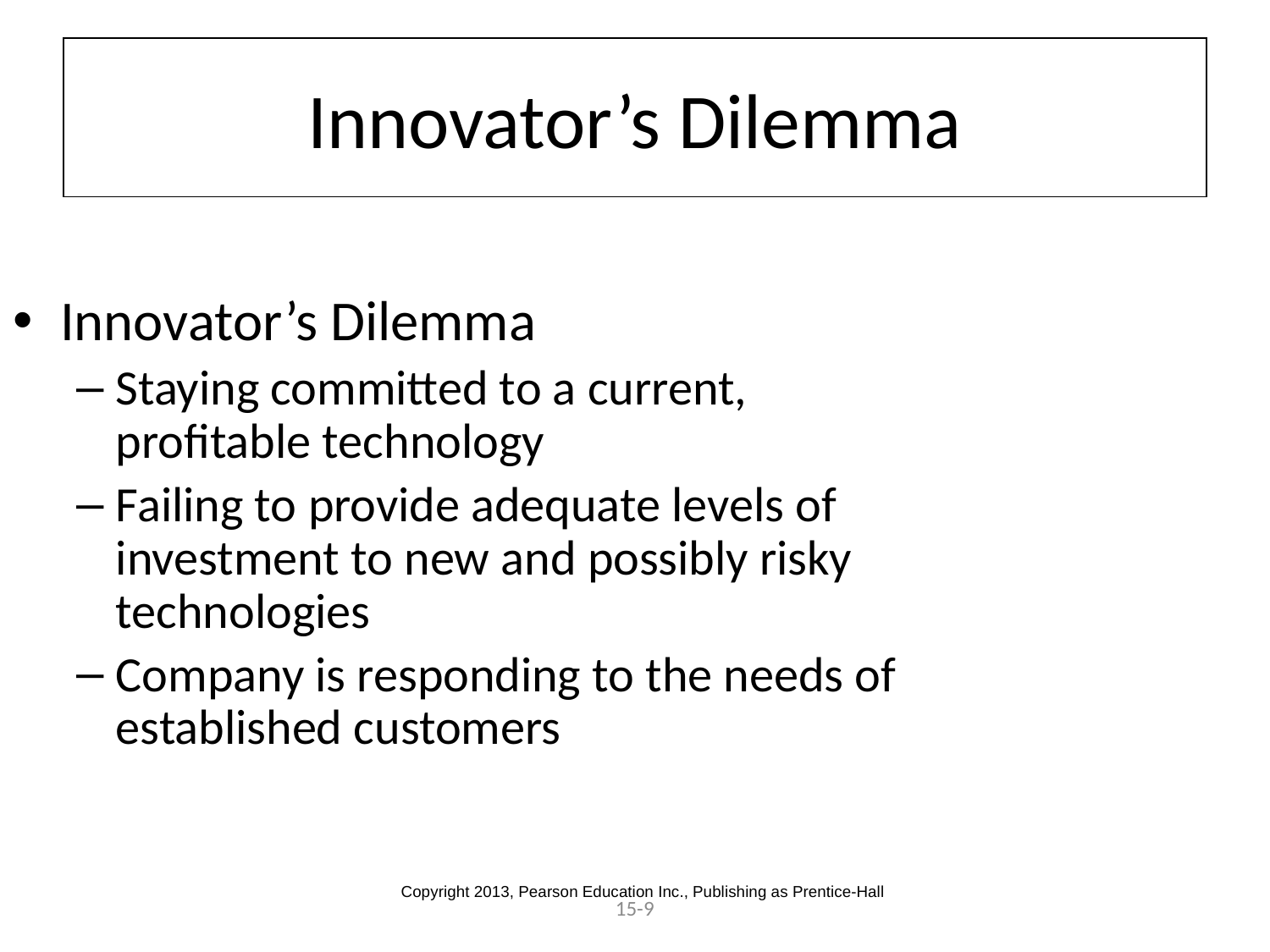

# Innovator’s Dilemma
Innovator’s Dilemma
Staying committed to a current, profitable technology
Failing to provide adequate levels of investment to new and possibly risky technologies
Company is responding to the needs of established customers

Copyright 2013, Pearson Education Inc., Publishing as Prentice-Hall

15-9